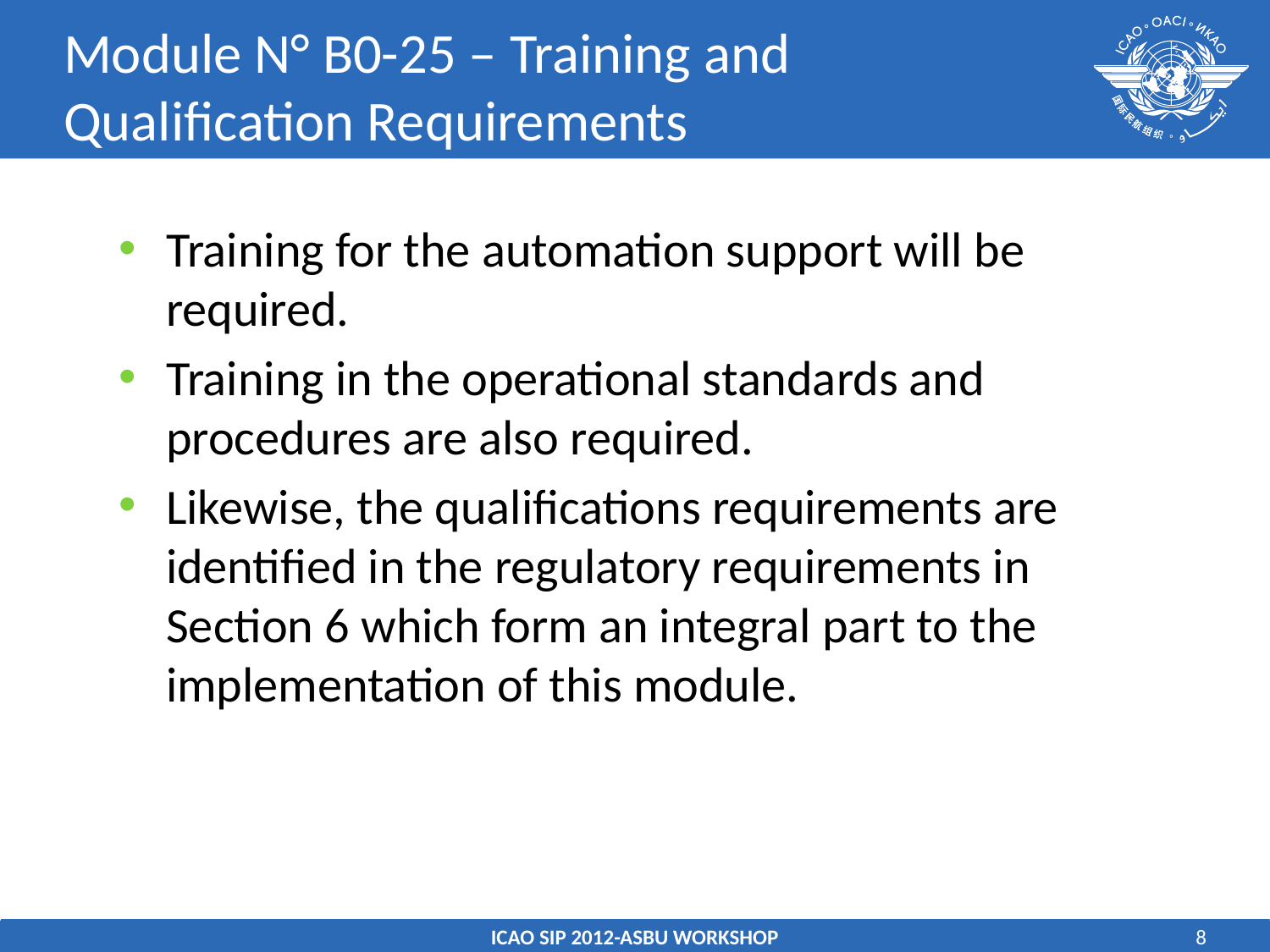

# Module N° B0-25 – Training and Qualification Requirements
Training for the automation support will be required.
Training in the operational standards and procedures are also required.
Likewise, the qualifications requirements are identified in the regulatory requirements in Section 6 which form an integral part to the implementation of this module.

ICAO SIP 2012-ASBU WORKSHOP
8